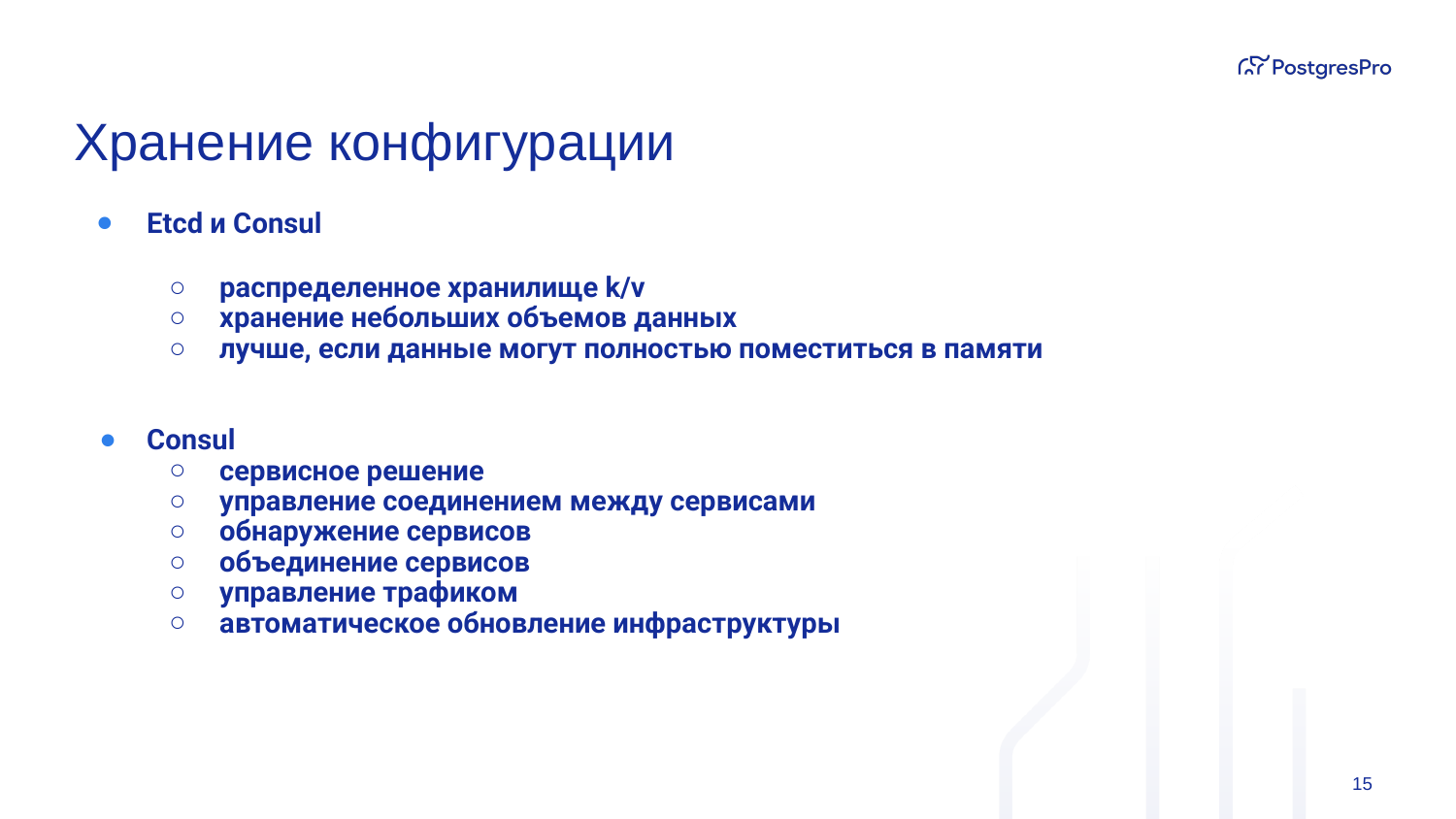

# Хранение конфигурации
Etcd и Consul
распределенное хранилище k/v
хранение небольших объемов данных
лучше, если данные могут полностью поместиться в памяти

Consul
сервисное решение
управление соединением между сервисами
обнаружение сервисов
объединение сервисов
управление трафиком
автоматическое обновление инфраструктуры
15